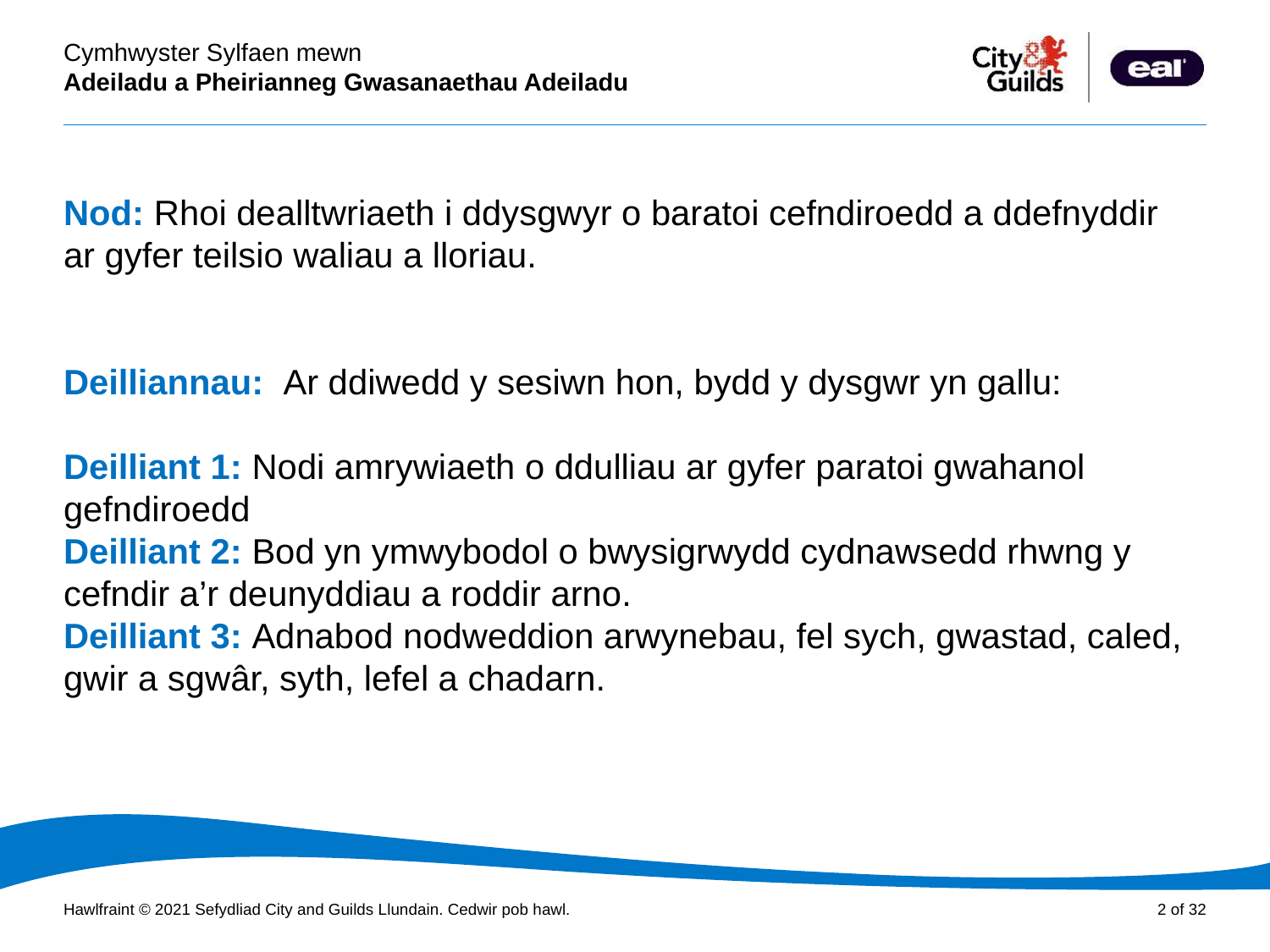

Cyflwyniad PowerPoint
# Nod: Rhoi dealltwriaeth i ddysgwyr o baratoi cefndiroedd a ddefnyddir ar gyfer teilsio waliau a lloriau. Deilliannau:  Ar ddiwedd y sesiwn hon, bydd y dysgwr yn gallu: Deilliant 1: Nodi amrywiaeth o ddulliau ar gyfer paratoi gwahanol gefndiroedd Deilliant 2: Bod yn ymwybodol o bwysigrwydd cydnawsedd rhwng y cefndir a’r deunyddiau a roddir arno. Deilliant 3: Adnabod nodweddion arwynebau, fel sych, gwastad, caled, gwir a sgwâr, syth, lefel a chadarn.